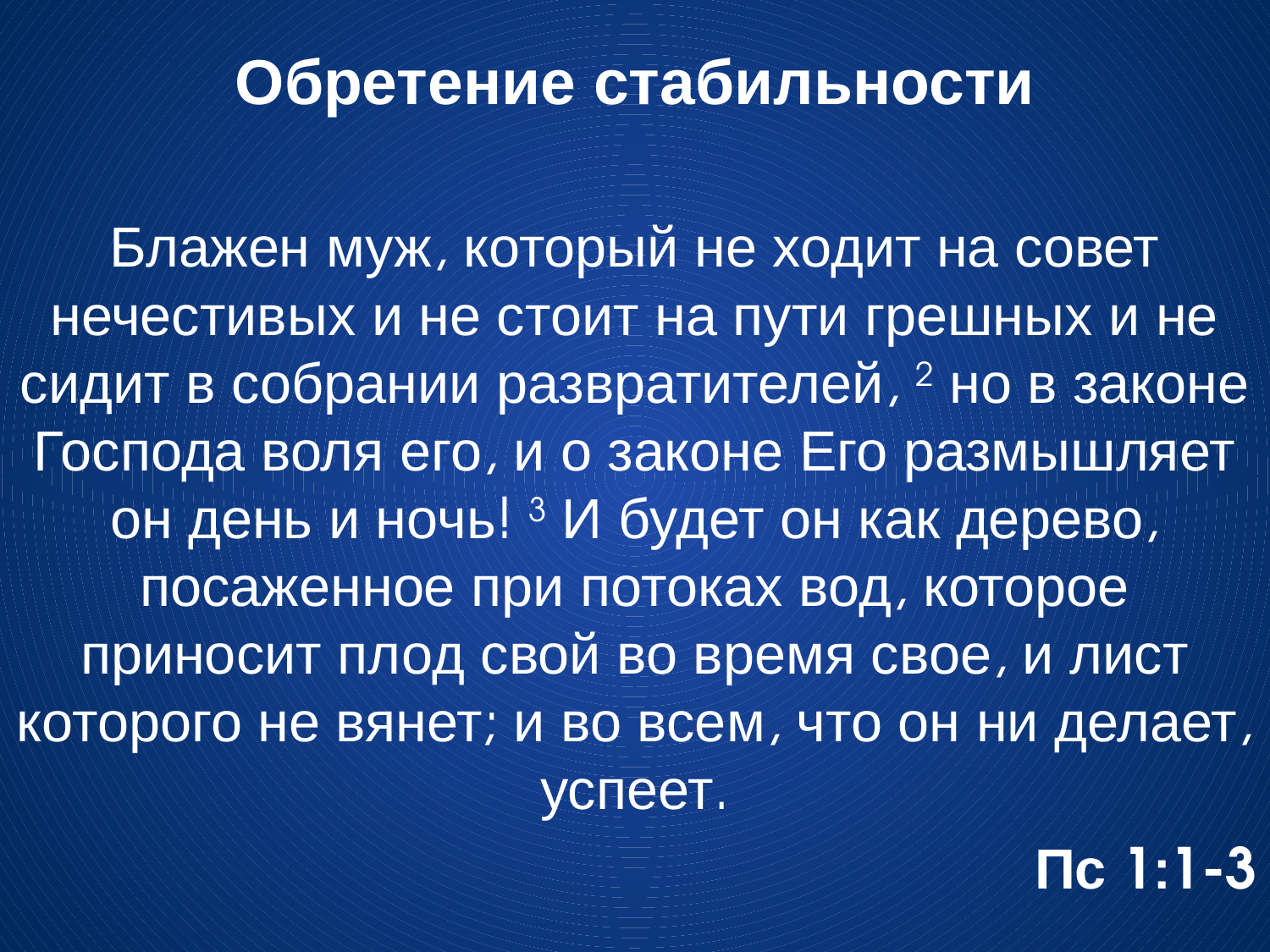

# Обретение стабильности
Блажен муж, который не ходит на совет нечестивых и не стоит на пути грешных и не сидит в собрании развратителей, 2 но в законе Господа воля его, и о законе Его размышляет он день и ночь! 3 И будет он как дерево, посаженное при потоках вод, которое приносит плод свой во время свое, и лист которого не вянет; и во всем, что он ни делает, успеет.
Пс 1:1-3